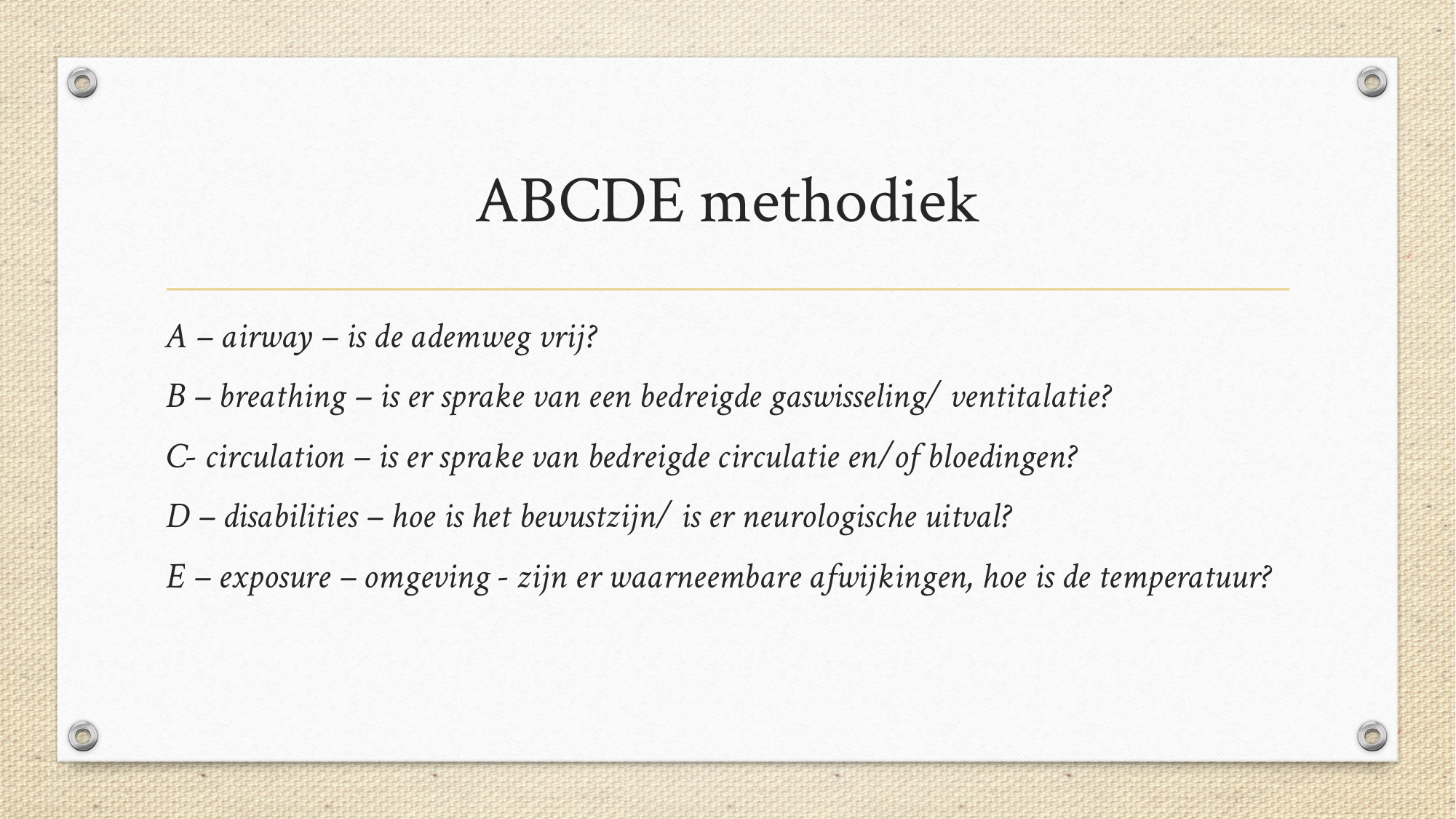

# ABCDE methodiek
A – airway – is de ademweg vrij?
B – breathing – is er sprake van een bedreigde gaswisseling/ ventitalatie?
C- circulation – is er sprake van bedreigde circulatie en/of bloedingen?
D – disabilities – hoe is het bewustzijn/ is er neurologische uitval?
E – exposure – omgeving - zijn er waarneembare afwijkingen, hoe is de temperatuur?